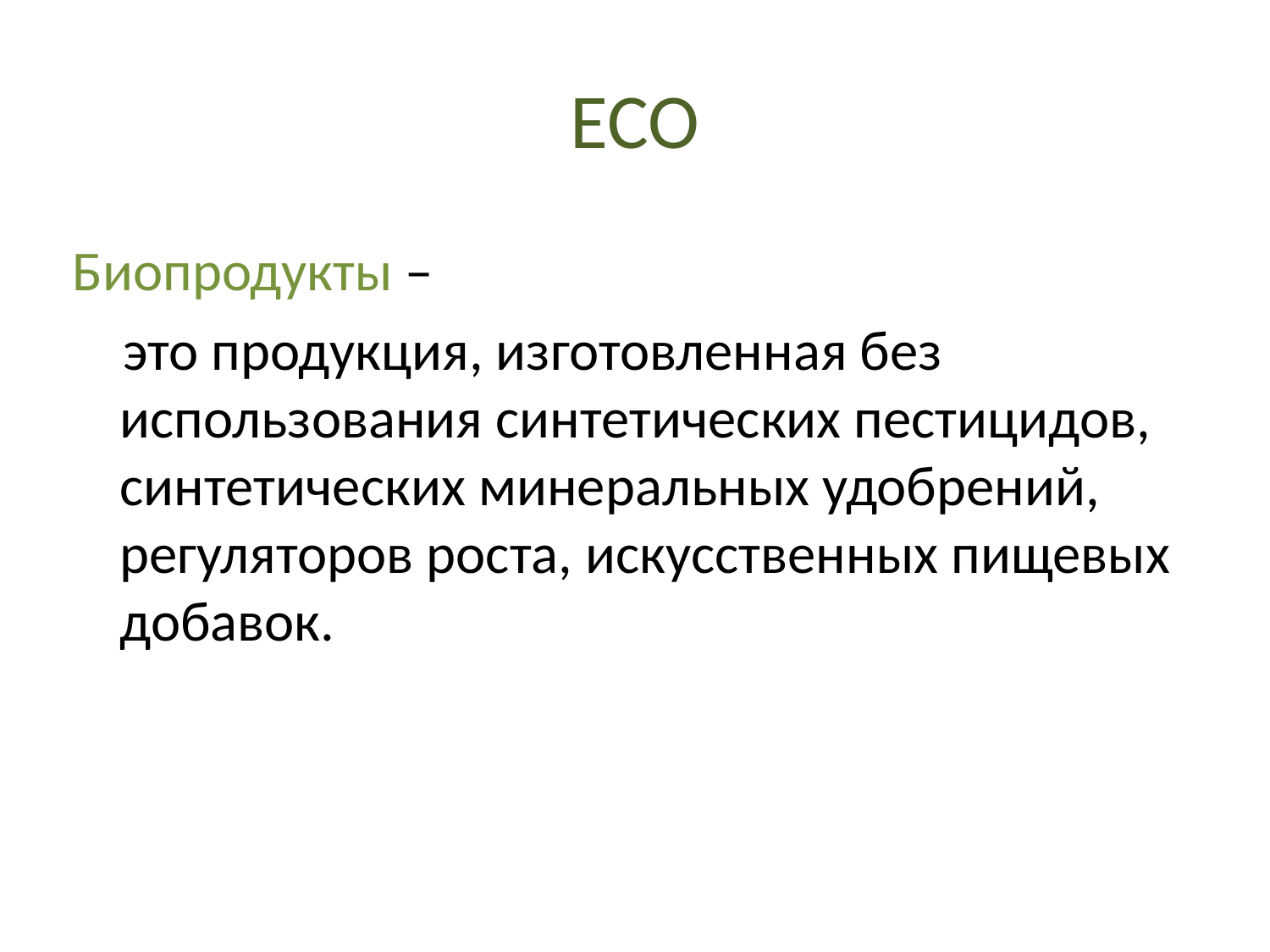

# ECO
Биопродукты –
    это продукция, изготовленная без использования синтетических пестицидов, синтетических минеральных удобрений, регуляторов роста, искусственных пищевых добавок.